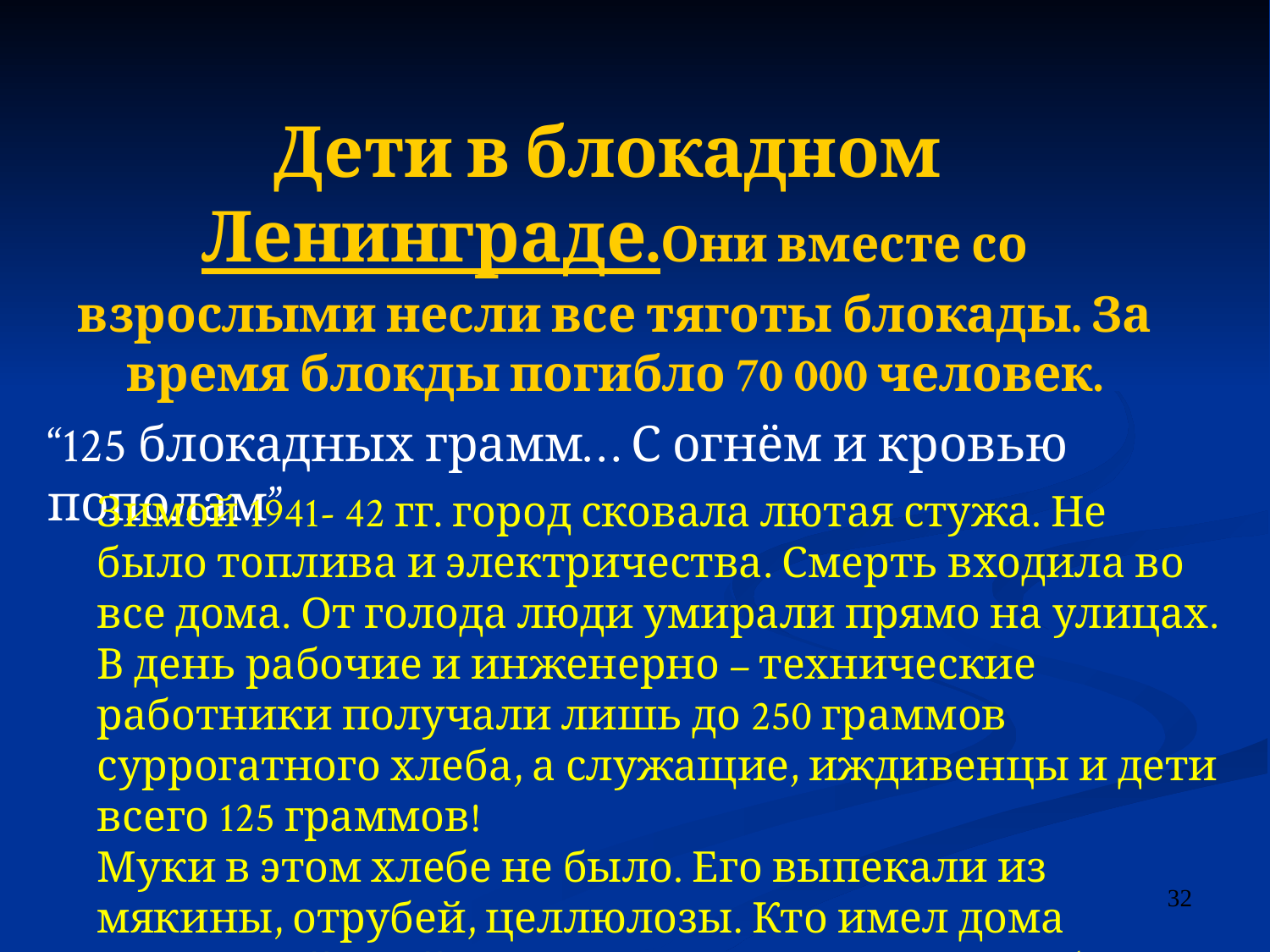

# Дети в блокадном Ленинграде.Они вместе со взрослыми несли все тяготы блокады. За время блокды погибло 70 000 человек.
“125 блокадных грамм… С огнём и кровью пополам”
Зимой 1941- 42 гг. город сковала лютая стужа. Не было топлива и электричества. Смерть входила во все дома. От голода люди умирали прямо на улицах.
В день рабочие и инженерно – технические работники получали лишь до 250 граммов суррогатного хлеба, а служащие, иждивенцы и дети всего 125 граммов!
Муки в этом хлебе не было. Его выпекали из мякины, отрубей, целлюлозы. Кто имел дома столярный клей, сыромятные ремни, употребляли их в пищу.

32